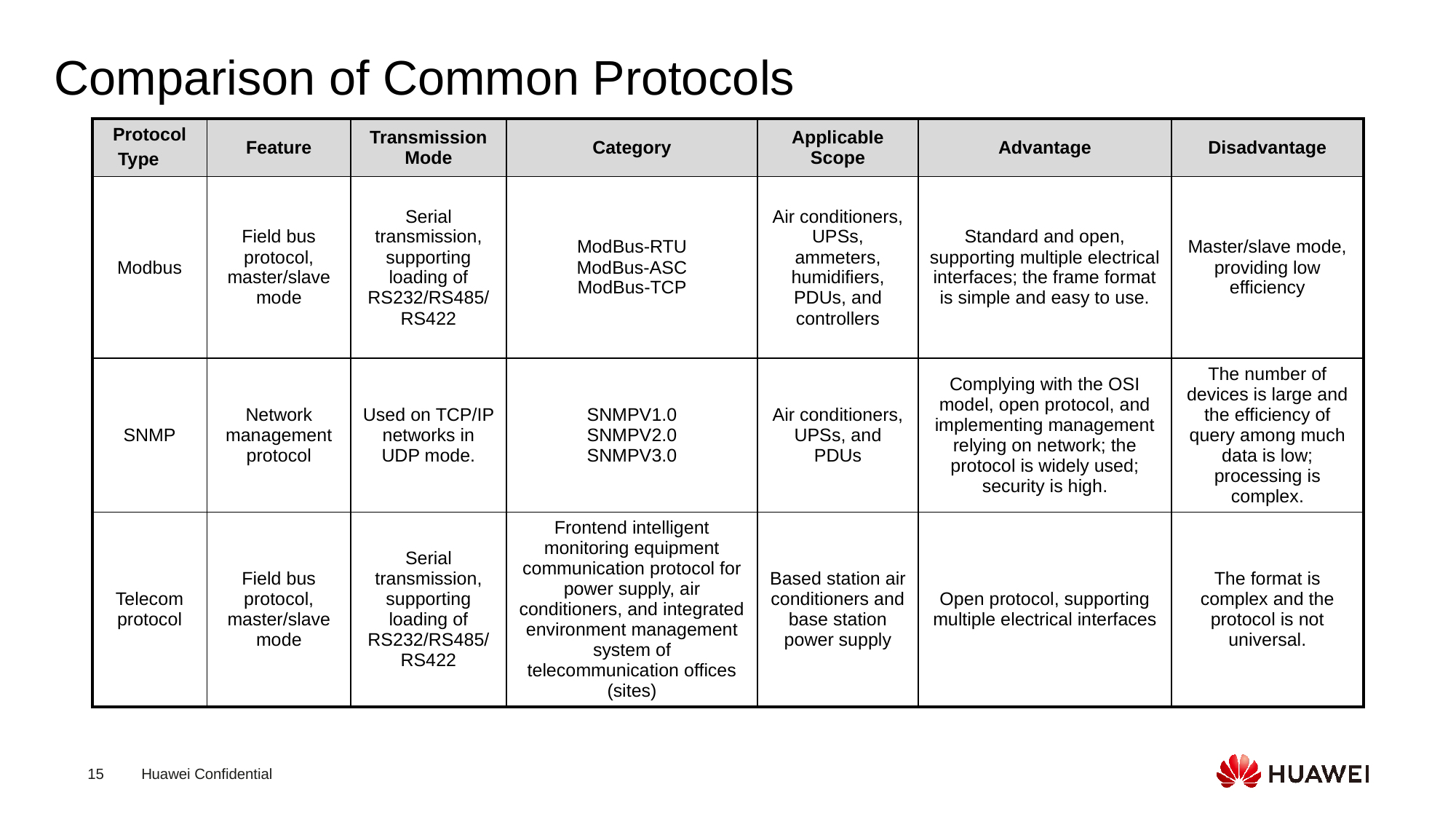

# Comparison of Common Protocols
| Protocol Type | Feature | Transmission Mode | Category | Applicable Scope | Advantage | Disadvantage |
| --- | --- | --- | --- | --- | --- | --- |
| Modbus | Field bus protocol, master/slave mode | Serial transmission, supporting loading of RS232/RS485/RS422 | ModBus-RTU ModBus-ASC ModBus-TCP | Air conditioners, UPSs, ammeters, humidifiers, PDUs, and controllers | Standard and open, supporting multiple electrical interfaces; the frame format is simple and easy to use. | Master/slave mode, providing low efficiency |
| SNMP | Network management protocol | Used on TCP/IP networks in UDP mode. | SNMPV1.0 SNMPV2.0 SNMPV3.0 | Air conditioners, UPSs, and PDUs | Complying with the OSI model, open protocol, and implementing management relying on network; the protocol is widely used; security is high. | The number of devices is large and the efficiency of query among much data is low; processing is complex. |
| Telecom protocol | Field bus protocol, master/slave mode | Serial transmission, supporting loading of RS232/RS485/RS422 | Frontend intelligent monitoring equipment communication protocol for power supply, air conditioners, and integrated environment management system of telecommunication offices (sites) | Based station air conditioners and base station power supply | Open protocol, supporting multiple electrical interfaces | The format is complex and the protocol is not universal. |